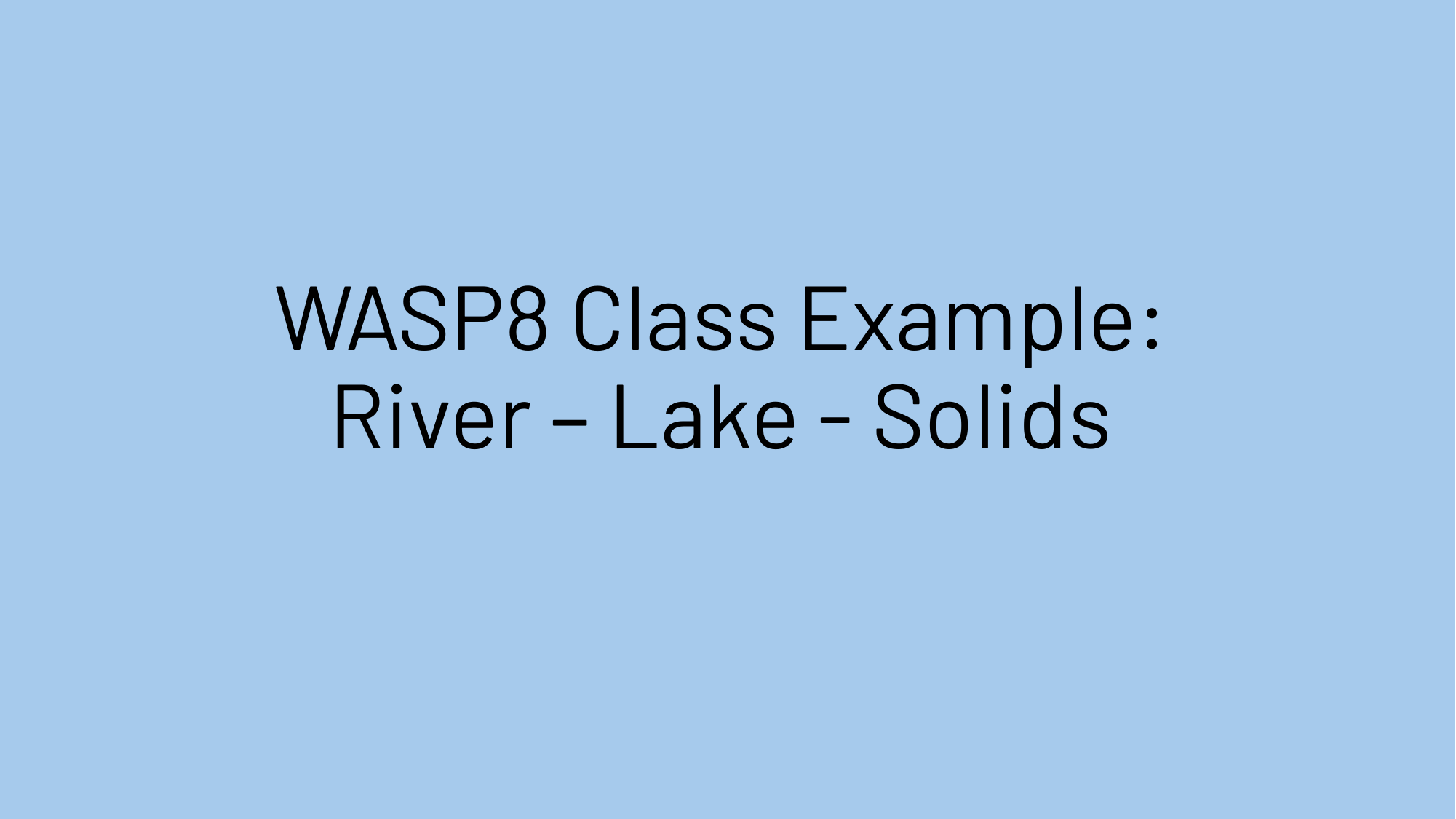

# WASP8 Class Example: River – Lake - Solids